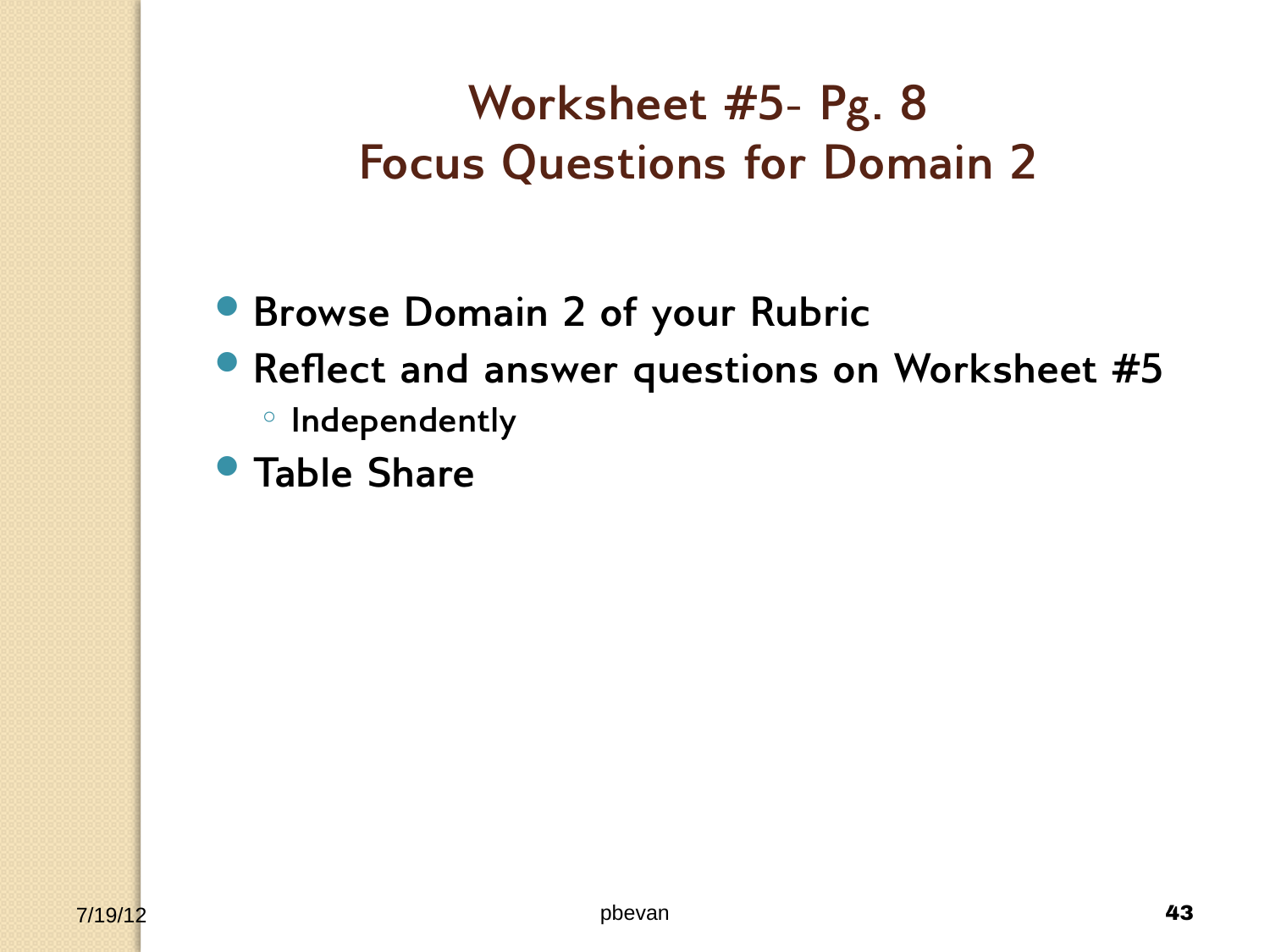

Worksheet #5- Pg. 8
Focus Questions for Domain 2

Browse Domain 2 of your Rubric
Reflect and answer questions on Worksheet #5
Independently
Table Share
7/19/12
pbevan
43